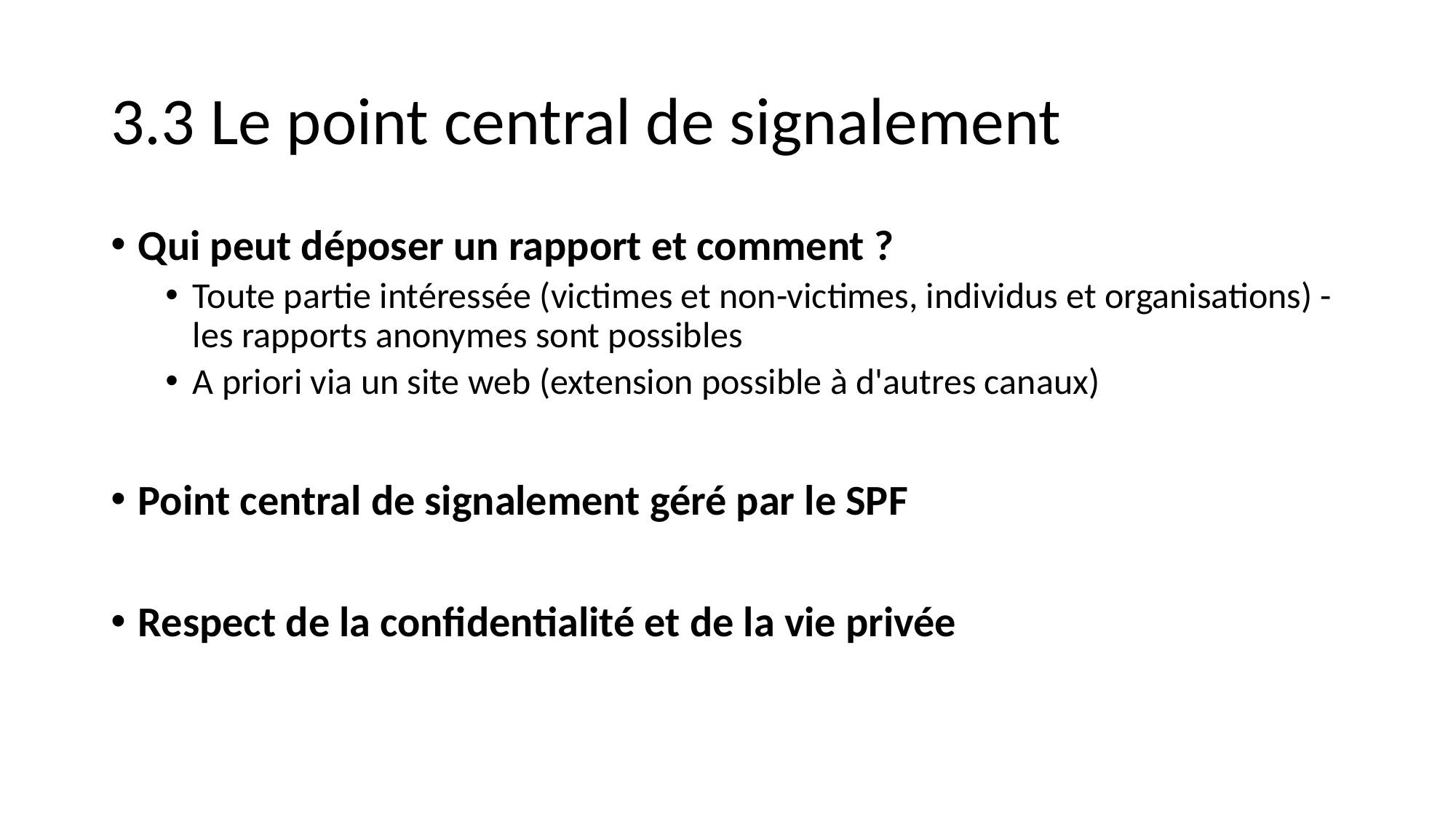

# 3.3 Le point central de signalement
Qui peut déposer un rapport et comment ?
Toute partie intéressée (victimes et non-victimes, individus et organisations) - les rapports anonymes sont possibles
A priori via un site web (extension possible à d'autres canaux)

Point central de signalement géré par le SPF

Respect de la confidentialité et de la vie privée